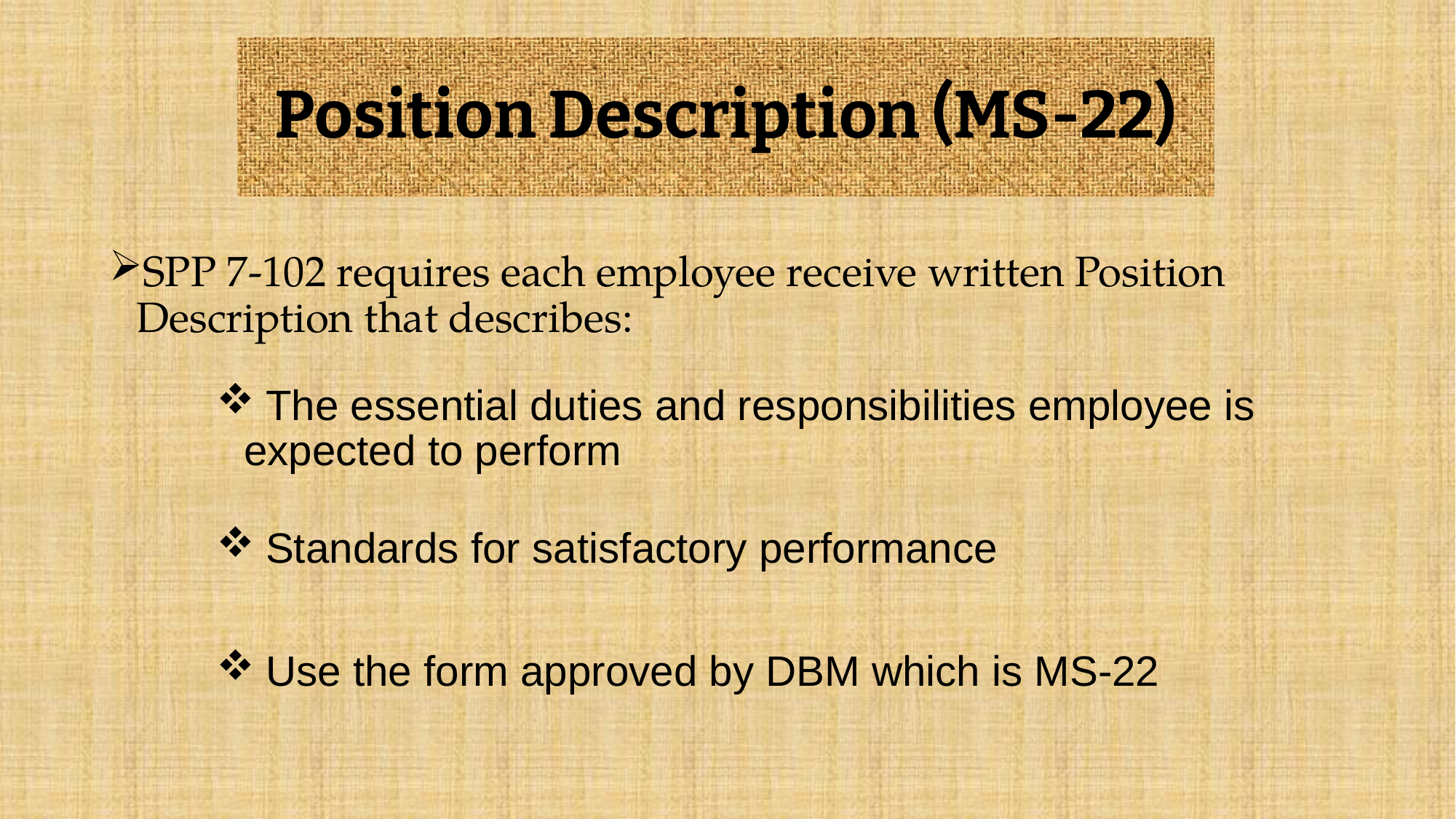

# Position Description (MS-22)
SPP 7-102 requires each employee receive written Position Description that describes:
 The essential duties and responsibilities employee is expected to perform
 Standards for satisfactory performance
 Use the form approved by DBM which is MS-22